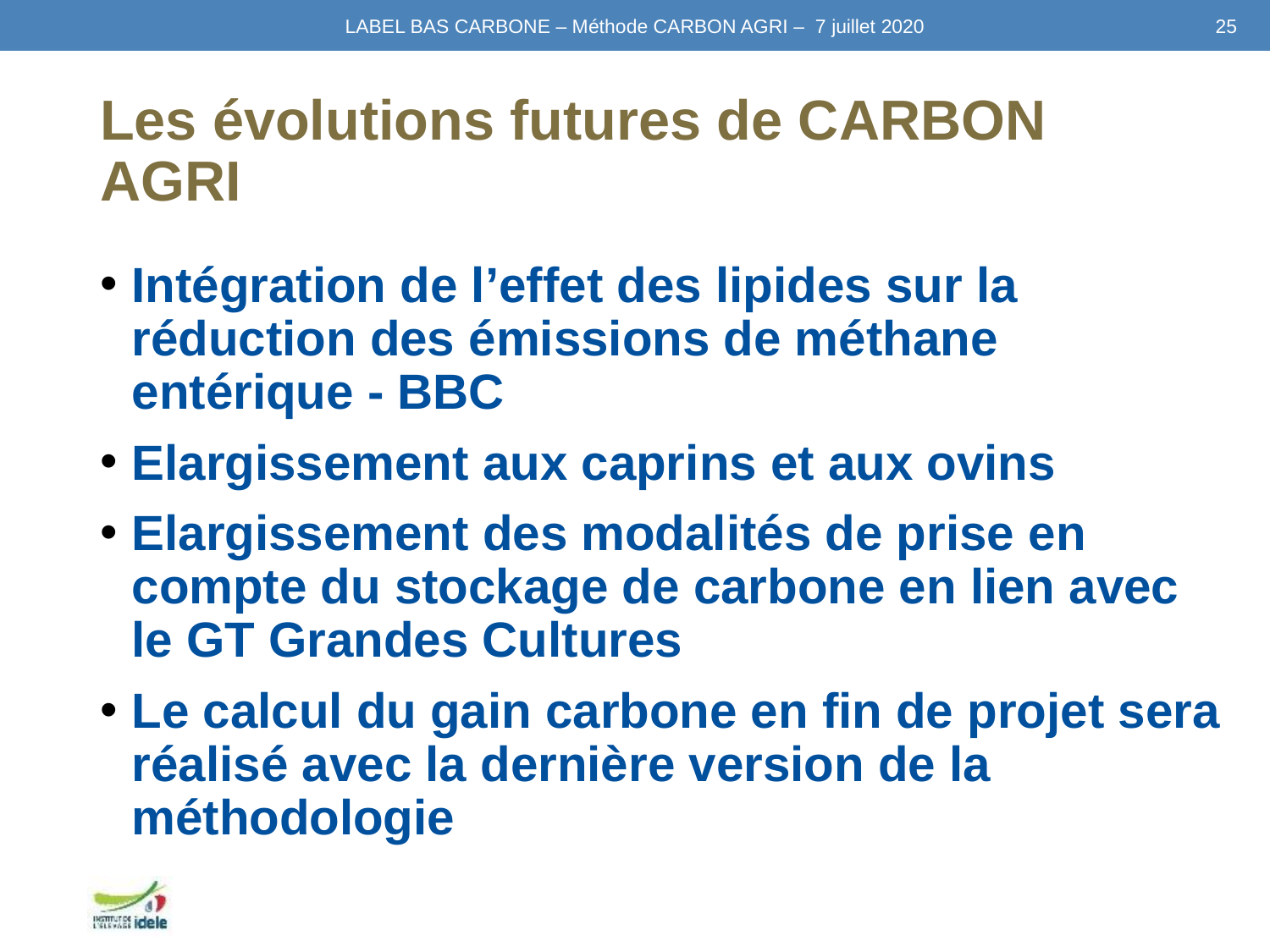

LABEL BAS CARBONE – Méthode CARBON AGRI –  7 juillet 2020
25
# Les évolutions futures de CARBON AGRI
Intégration de l’effet des lipides sur la réduction des émissions de méthane entérique - BBC
Elargissement aux caprins et aux ovins
Elargissement des modalités de prise en compte du stockage de carbone en lien avec le GT Grandes Cultures
Le calcul du gain carbone en fin de projet sera réalisé avec la dernière version de la méthodologie